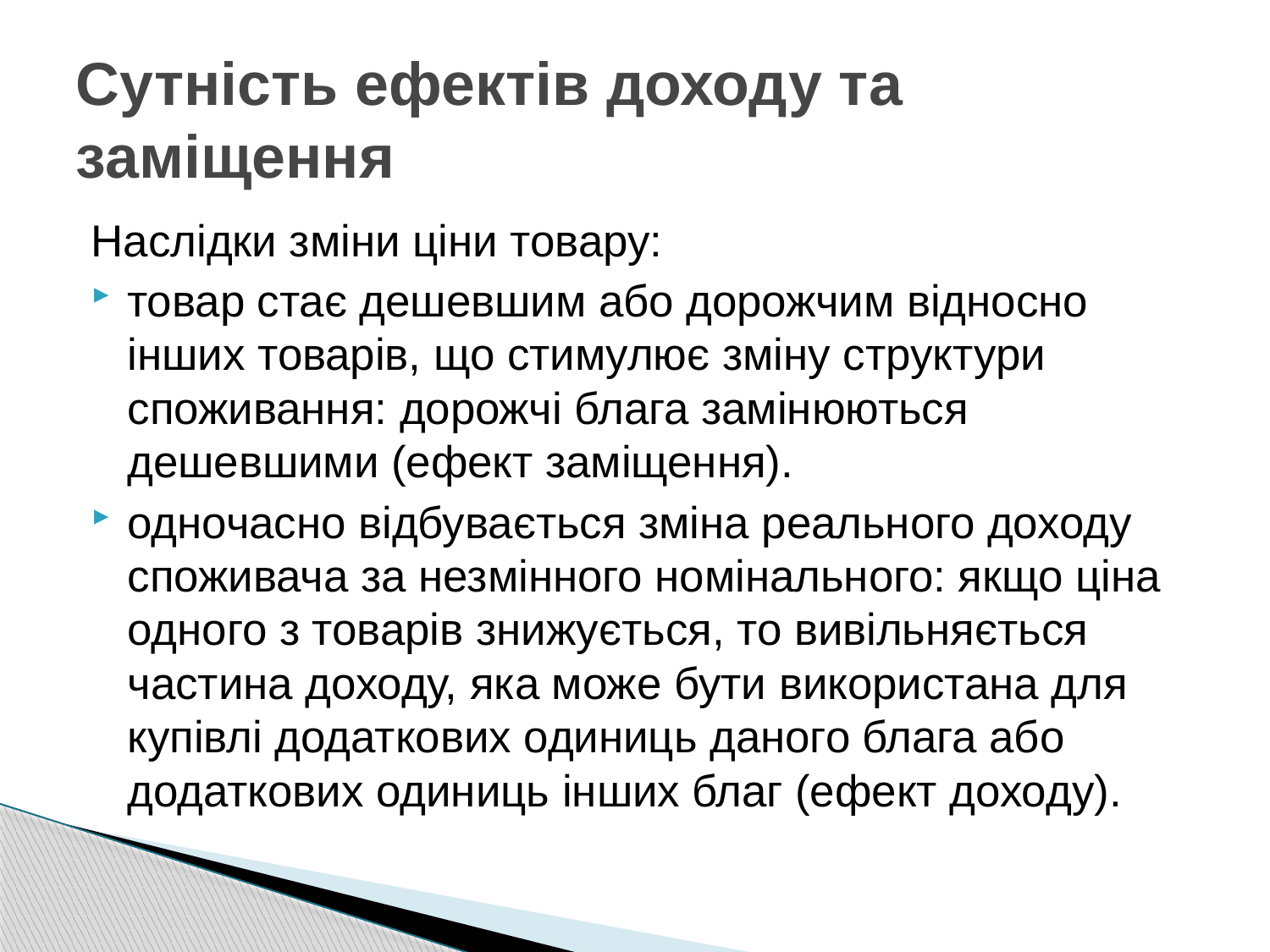

# Сутність ефектів доходу та заміщення
Наслідки зміни ціни товару:
товар стає дешевшим або дорожчим відносно інших товарів, що стимулює зміну структури споживання: дорожчі блага замінюються дешевшими (ефект заміщення).
одночасно відбувається зміна реального доходу споживача за незмінного номінального: якщо ціна одного з товарів знижується, то вивільняється частина доходу, яка може бути використана для купівлі додаткових одиниць даного блага або додаткових одиниць інших благ (ефект доходу).